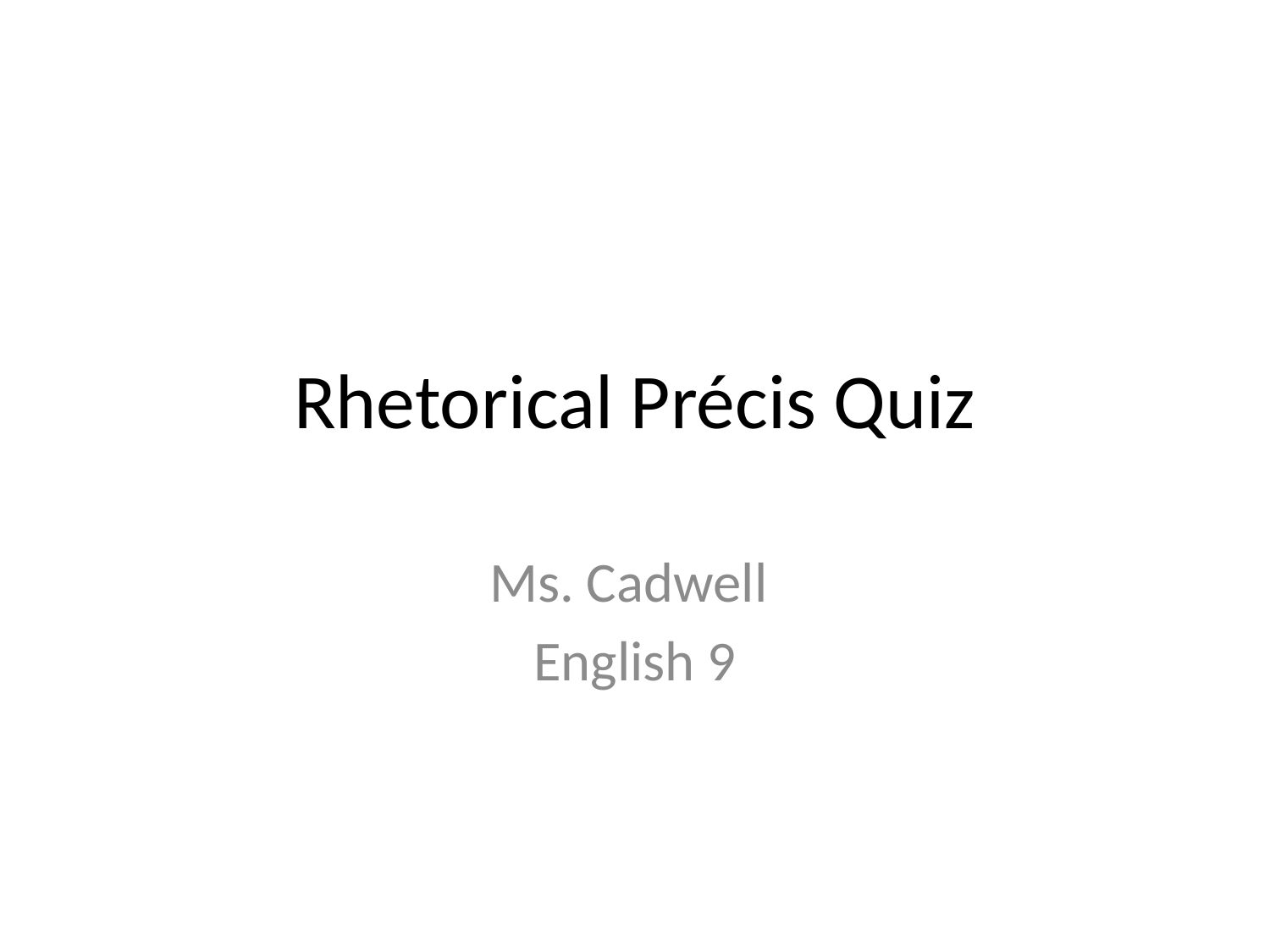

# Rhetorical Précis Quiz
Ms. Cadwell
English 9